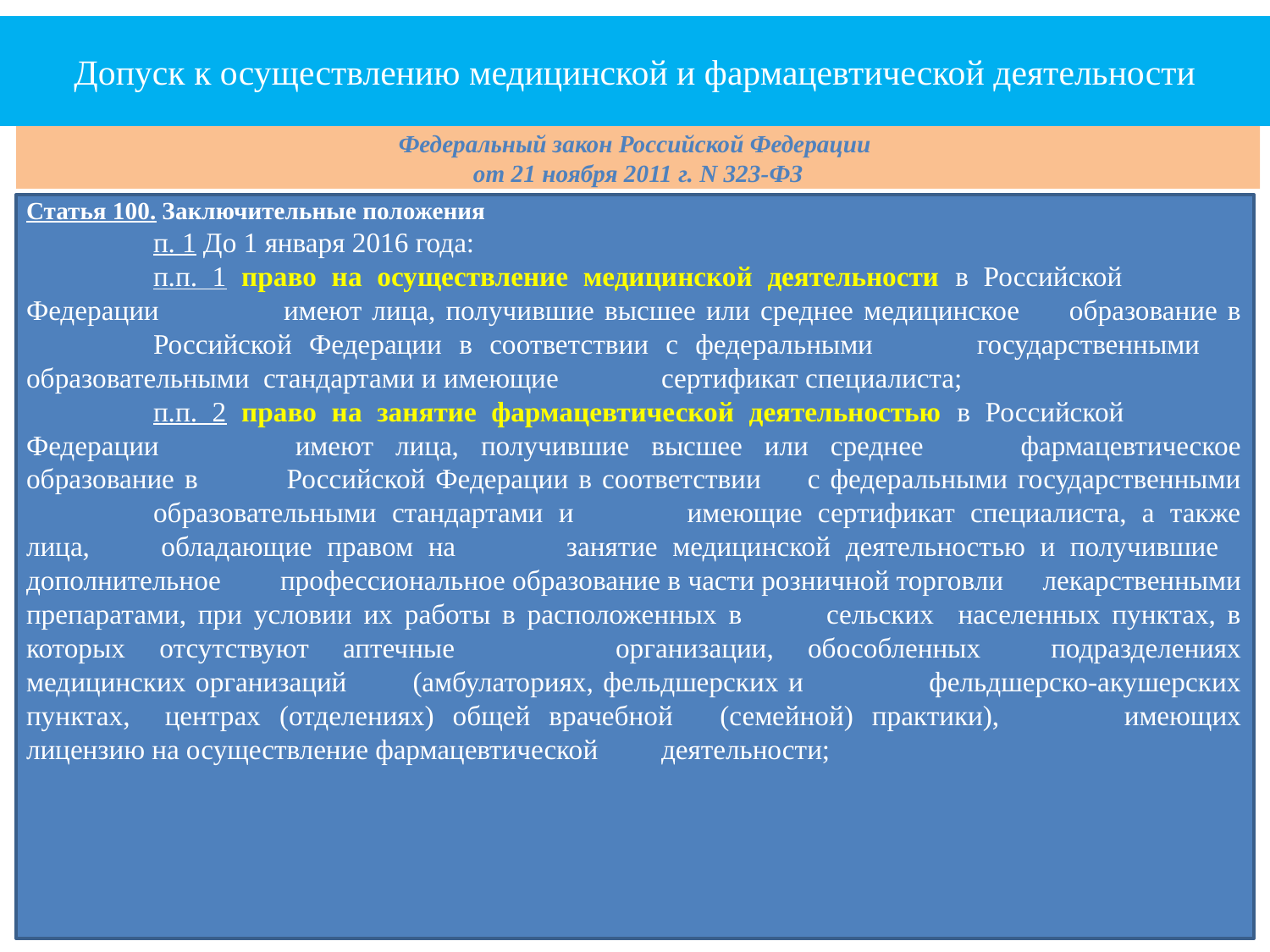

Допуск к осуществлению медицинской и фармацевтической деятельности
Федеральный закон Российской Федерации
от 21 ноября 2011 г. N 323-ФЗ
Статья 100. Заключительные положения
	п. 1 До 1 января 2016 года:
	п.п. 1 право на осуществление медицинской деятельности в Российской 	Федерации 	имеют лица, получившие высшее или среднее медицинское 	образование в 	Российской Федерации в соответствии с федеральными 	государственными 	образовательными  стандартами и имеющие 	сертификат специалиста;
	п.п. 2 право на занятие фармацевтической деятельностью в Российской 	Федерации 	имеют лица, получившие высшее или среднее 	фармацевтическое образование в 	Российской Федерации в соответствии 	с федеральными государственными 	образовательными стандартами и 	имеющие сертификат специалиста, а также лица, 	обладающие правом на 	занятие медицинской деятельностью и получившие 	дополнительное 	профессиональное образование в части розничной торговли 	лекарственными препаратами, при условии их работы в расположенных в 	сельских 	населенных пунктах, в которых отсутствуют аптечные 	организации, обособленных 	подразделениях медицинских организаций 	(амбулаториях, фельдшерских и 	фельдшерско-акушерских пунктах, 	центрах (отделениях) общей врачебной 	(семейной) практики), 	имеющих лицензию на осуществление фармацевтической 	деятельности;